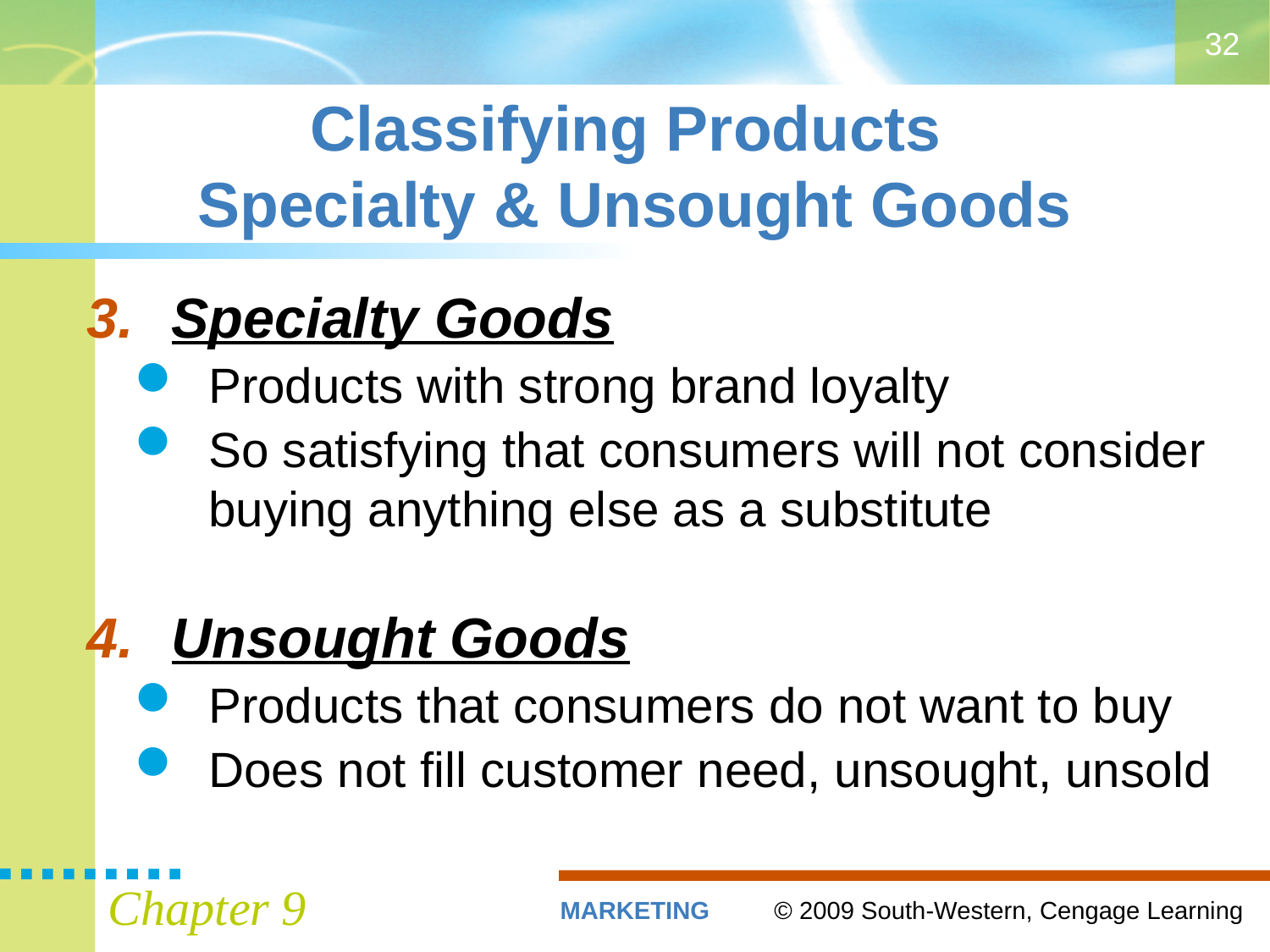

32
# Classifying Products Specialty & Unsought Goods
Specialty Goods
Products with strong brand loyalty
So satisfying that consumers will not consider buying anything else as a substitute
Unsought Goods
Products that consumers do not want to buy
Does not fill customer need, unsought, unsold
Chapter 9